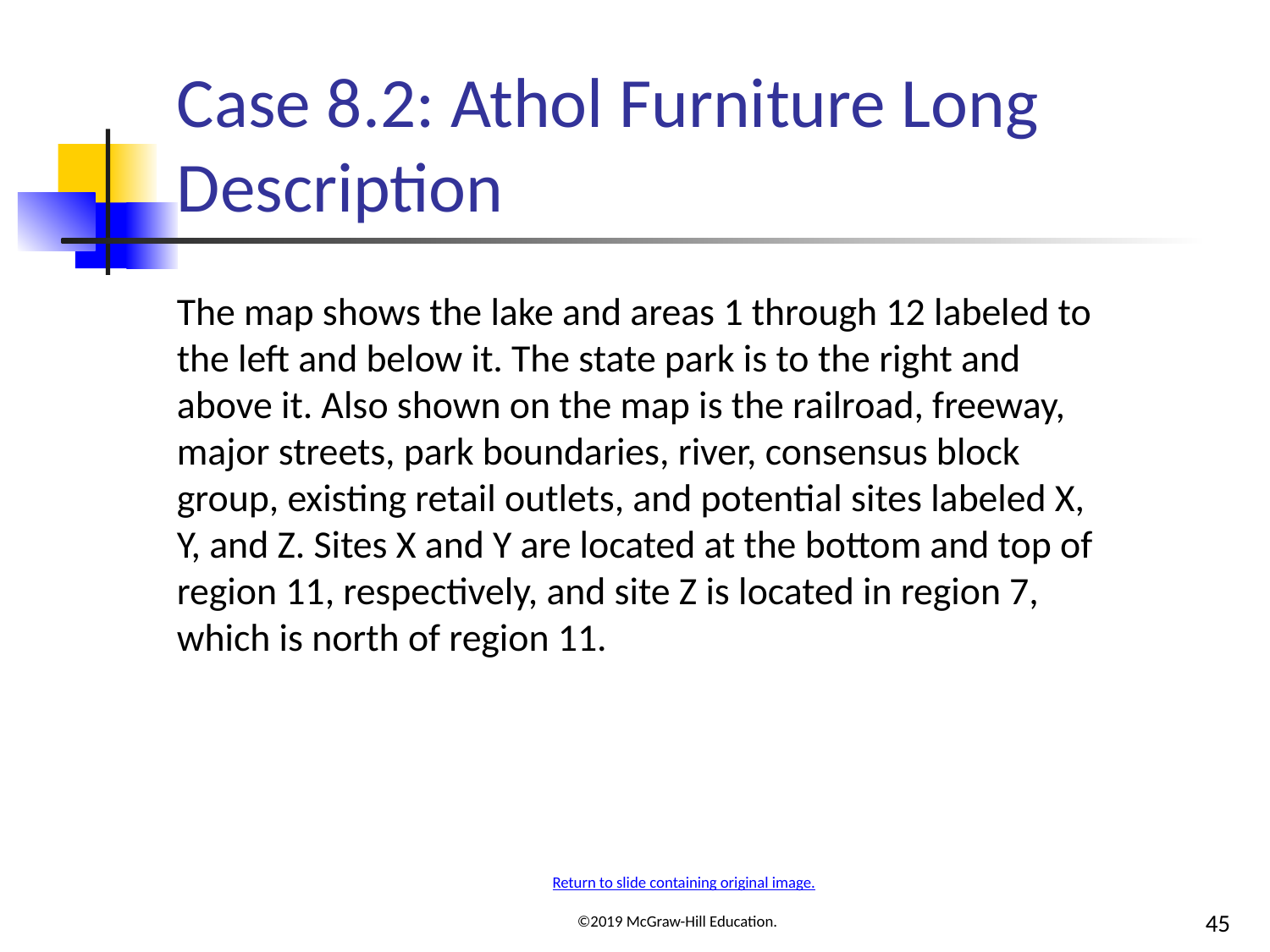

# Case 8.2: Athol Furniture Long Description
The map shows the lake and areas 1 through 12 labeled to the left and below it. The state park is to the right and above it. Also shown on the map is the railroad, freeway, major streets, park boundaries, river, consensus block group, existing retail outlets, and potential sites labeled X, Y, and Z. Sites X and Y are located at the bottom and top of region 11, respectively, and site Z is located in region 7, which is north of region 11.
Return to slide containing original image.